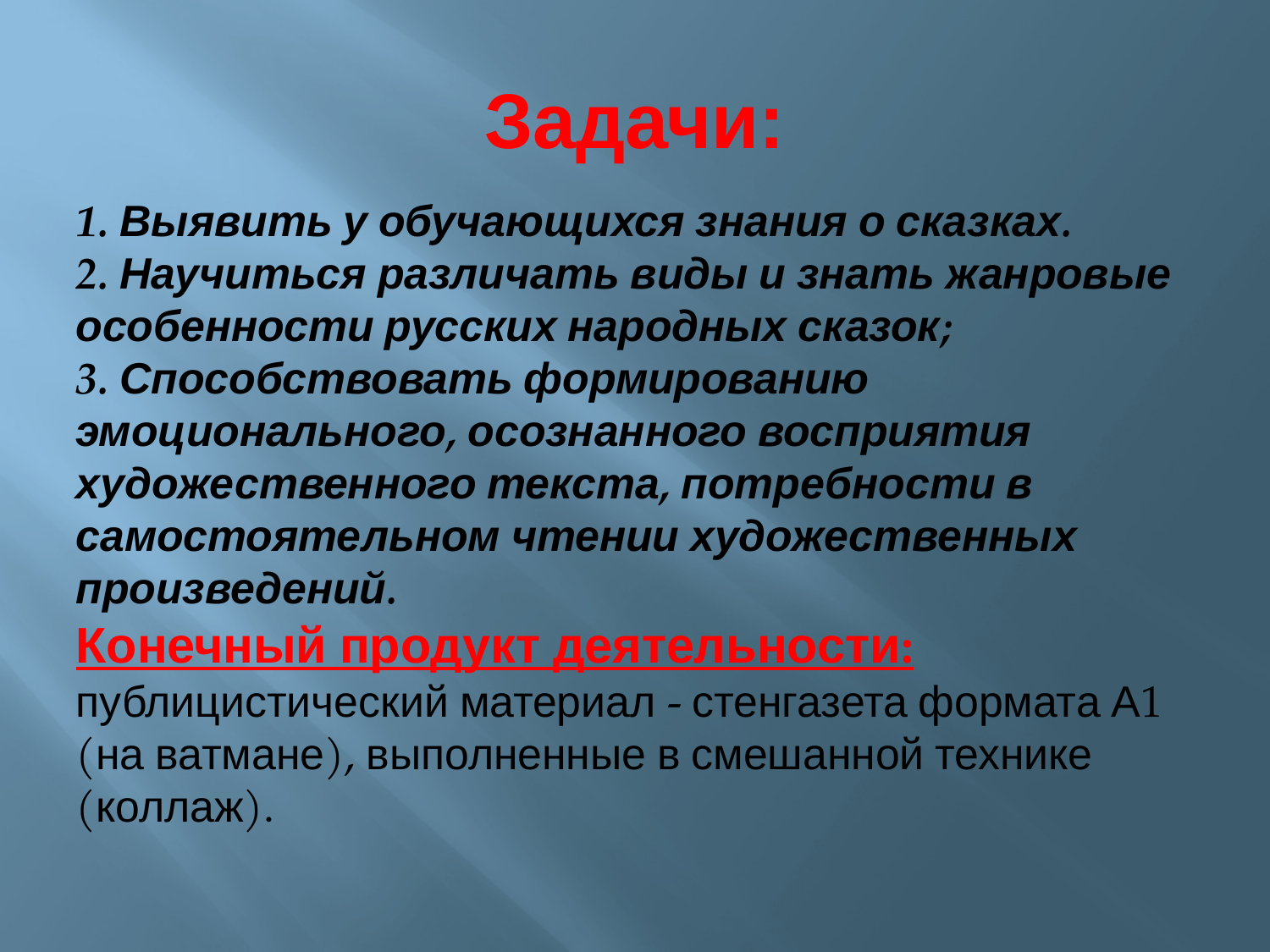

# Задачи:
1. Выявить у обучающихся знания о сказках.
2. Научиться различать виды и знать жанровые особенности русских народных сказок;
3. Способствовать формированию эмоционального, осознанного восприятия художественного текста, потребности в самостоятельном чтении художественных произведений.
Конечный продукт деятельности: публицистический материал - стенгазета формата А1 (на ватмане), выполненные в смешанной технике (коллаж).